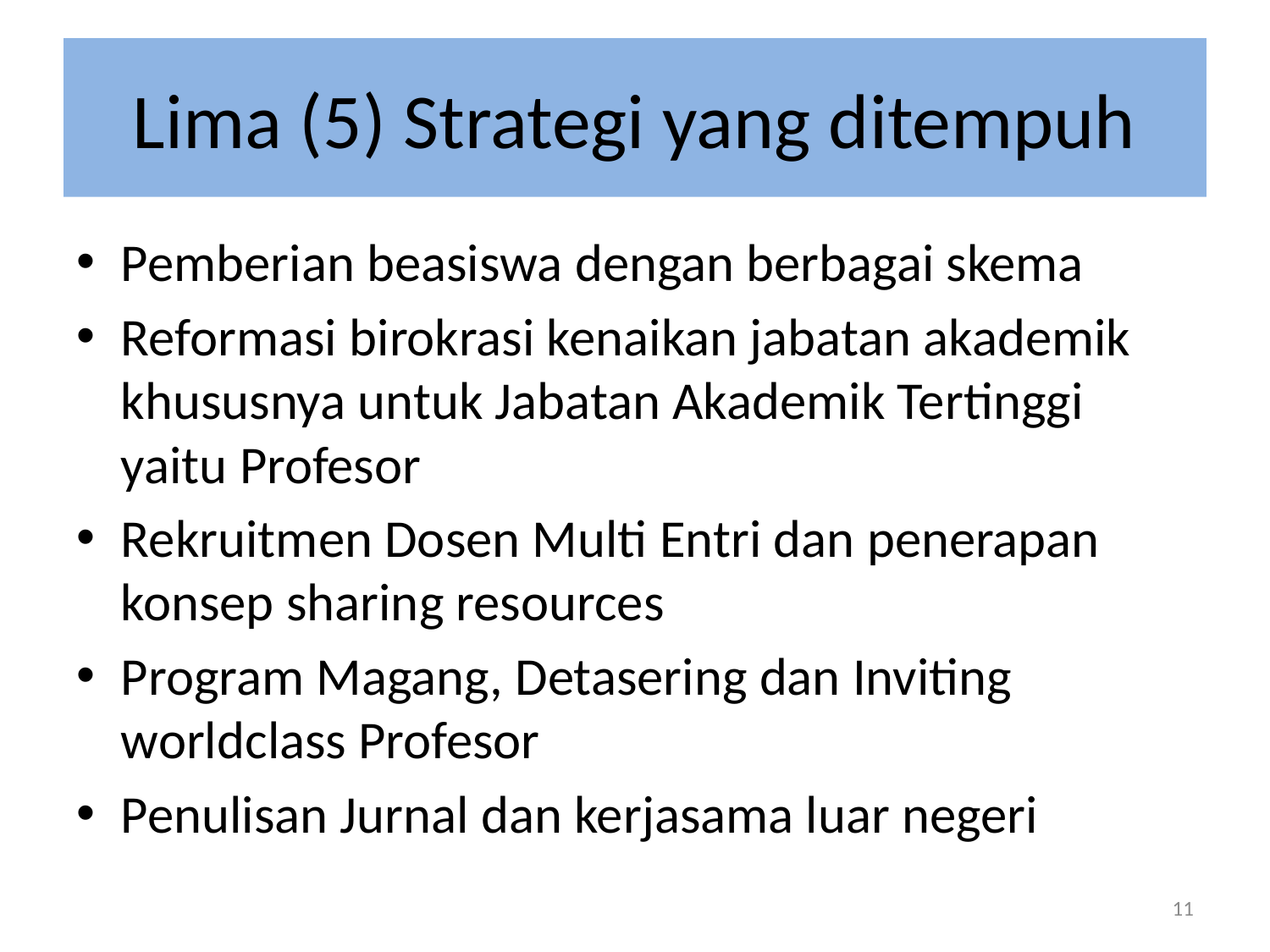

# Lima (5) Strategi yang ditempuh
Pemberian beasiswa dengan berbagai skema
Reformasi birokrasi kenaikan jabatan akademik khususnya untuk Jabatan Akademik Tertinggi yaitu Profesor
Rekruitmen Dosen Multi Entri dan penerapan konsep sharing resources
Program Magang, Detasering dan Inviting worldclass Profesor
Penulisan Jurnal dan kerjasama luar negeri

11